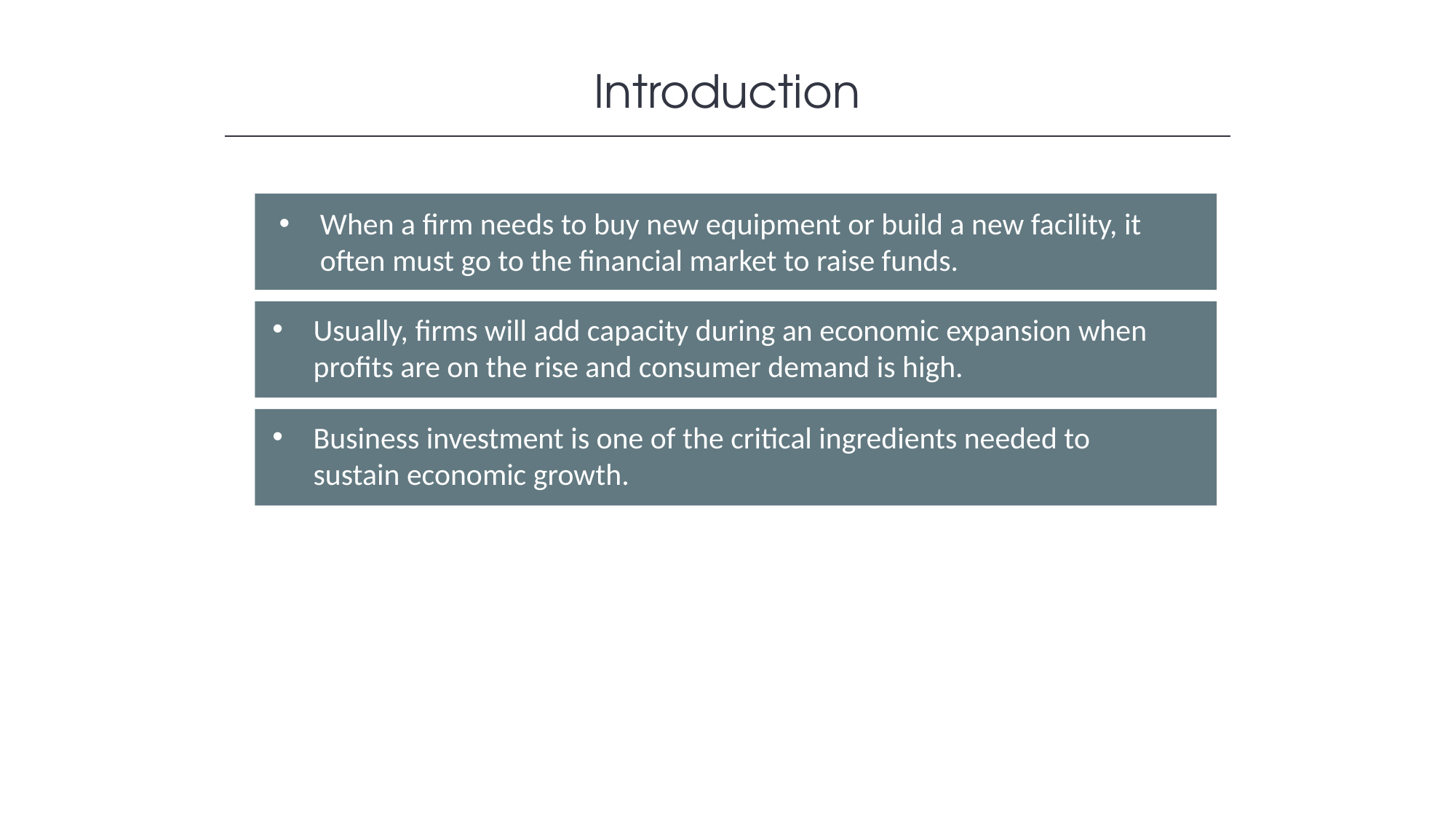

Introduction

When a firm needs to buy new equipment or build a new facility, it often must go to the financial market to raise funds.

Usually, firms will add capacity during an economic expansion when profits are on the rise and consumer demand is high.

Business investment is one of the critical ingredients needed to sustain economic growth.